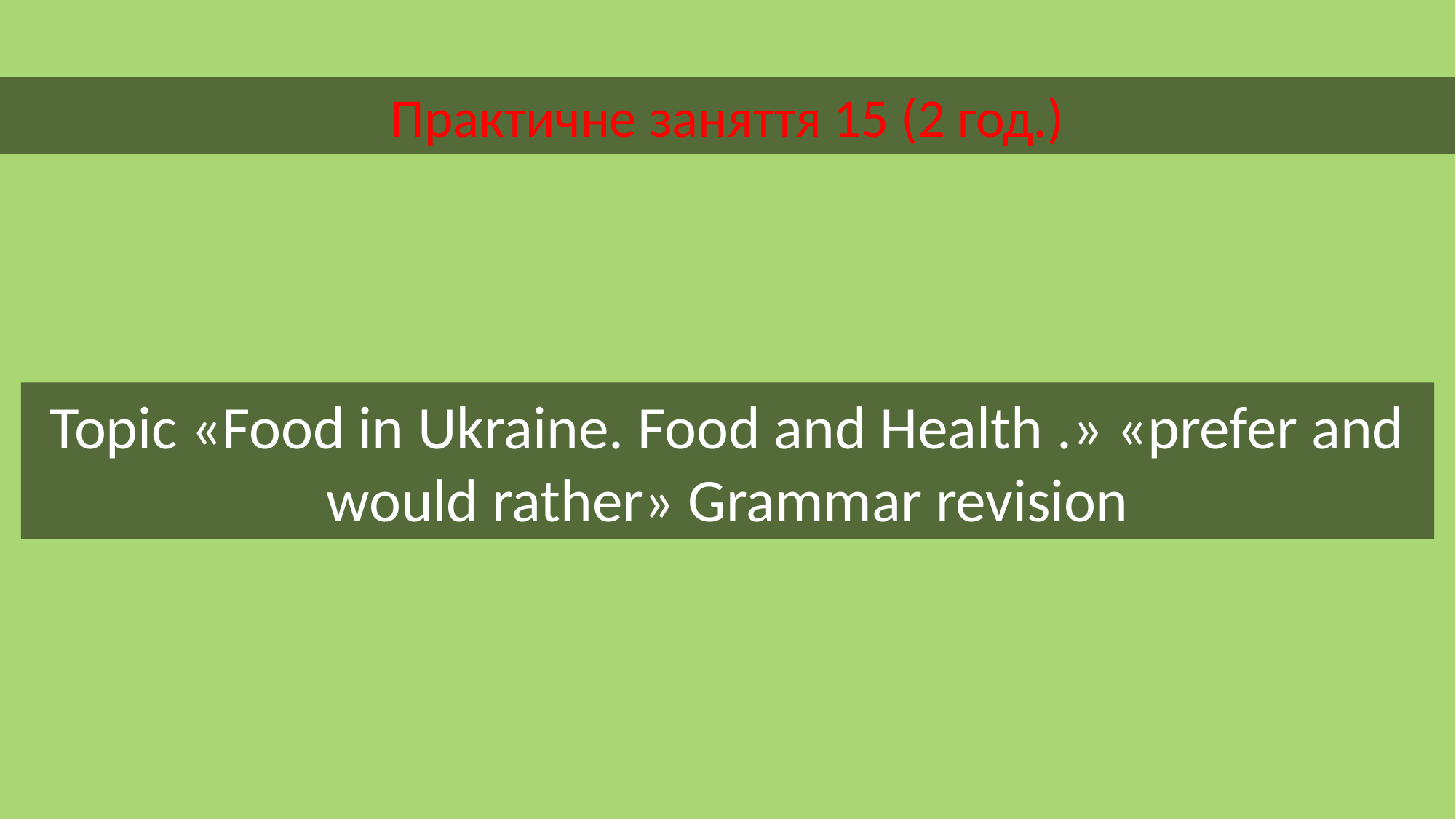

Практичне заняття 15 (2 год.)
Topic «Food in Ukraine. Food and Health .» «prefer and would rather» Grammar revision